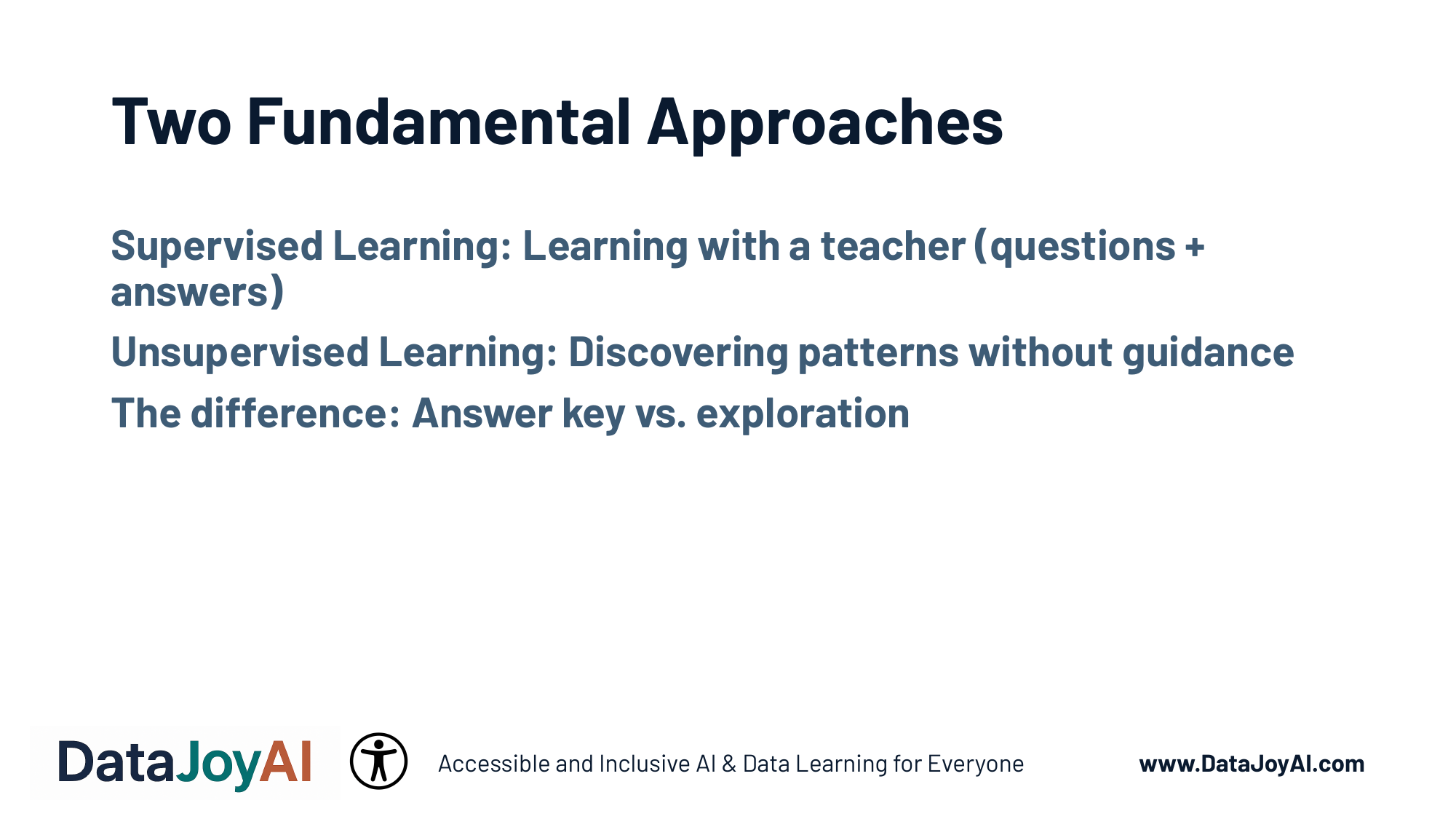

# Two Fundamental Approaches
Supervised Learning: Learning with a teacher (questions + answers)
Unsupervised Learning: Discovering patterns without guidance
The difference: Answer key vs. exploration